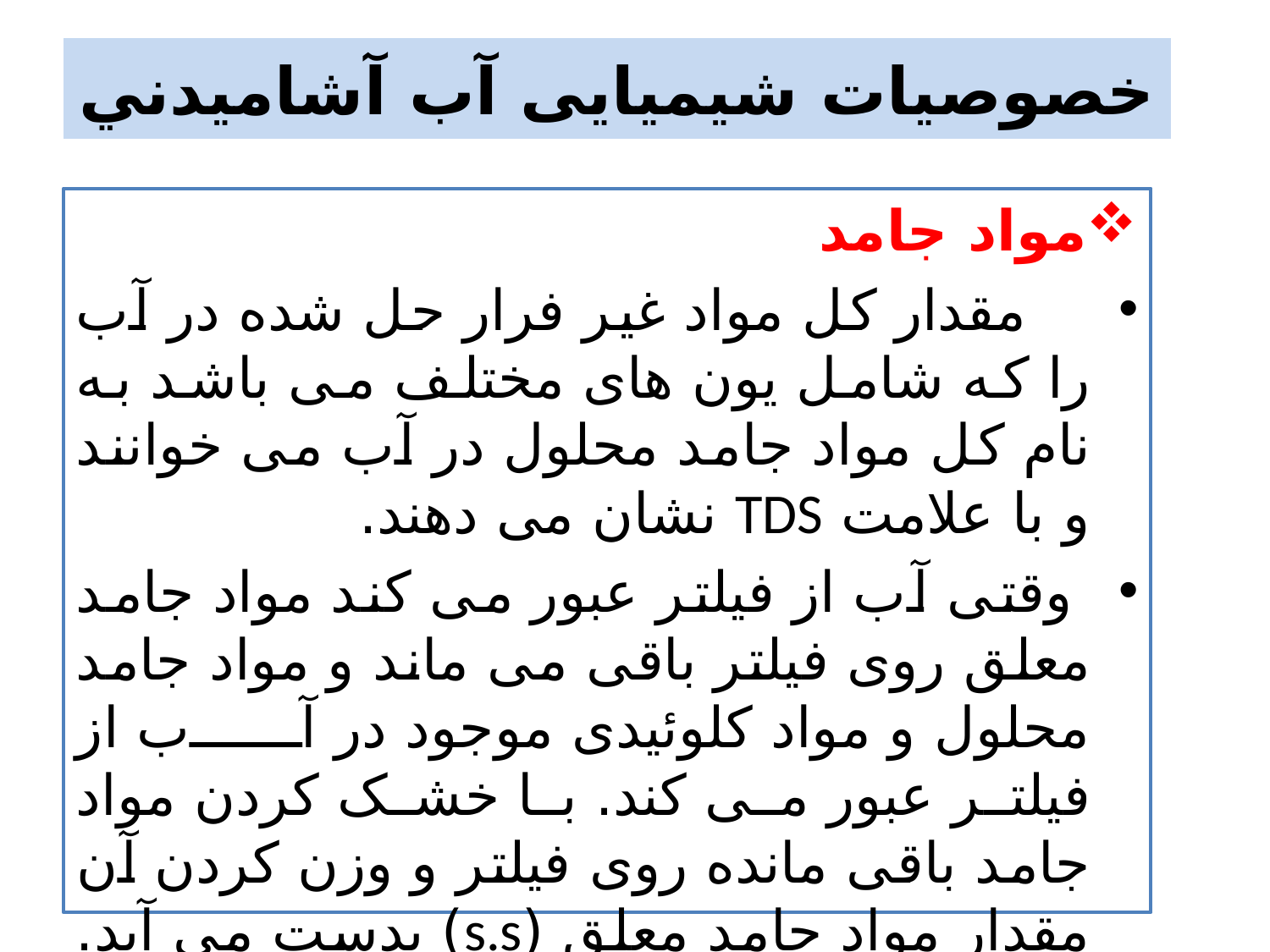

# خصوصيات شیمیایی آب آشاميدني
مواد جامد
   مقدار کل مواد غیر فرار حل شده در آب را که شامل یون های مختلف می باشد به نام کل مواد جامد محلول در آب می خوانند و با علامت TDS نشان می دهند.
 وقتی آب از فیلتر عبور می کند مواد جامد معلق روی فیلتر باقی می ماند و مواد جامد محلول و مواد کلوئیدی موجود در آب از فیلتر عبور می کند. با خشک کردن مواد جامد باقی مانده روی فیلتر و وزن کردن آن مقدار مواد جامد معلق (s.s) بدست می آید. از مجموع مواد جامد محلول در آب و مواد جامد معلق ، کل مواد جامد بدست می آید.